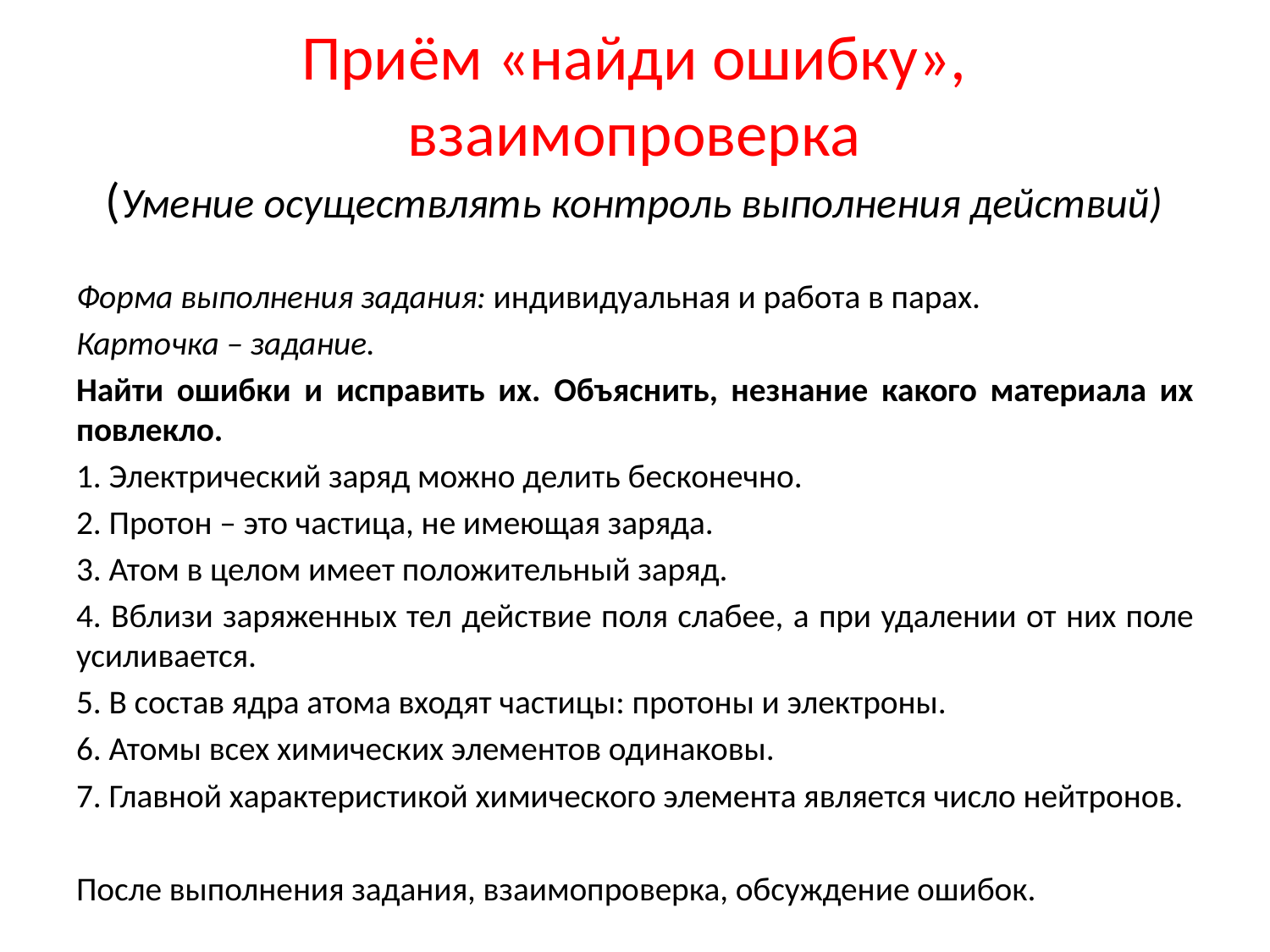

# Приём «найди ошибку», взаимопроверка (Умение осуществлять контроль выполнения действий)

Форма выполнения задания: индивидуальная и работа в парах.
Карточка – задание.
Найти ошибки и исправить их. Объяснить, незнание какого материала их повлекло.
1. Электрический заряд можно делить бесконечно.
2. Протон – это частица, не имеющая заряда.
3. Атом в целом имеет положительный заряд.
4. Вблизи заряженных тел действие поля слабее, а при удалении от них поле усиливается.
5. В состав ядра атома входят частицы: протоны и электроны.
6. Атомы всех химических элементов одинаковы.
7. Главной характеристикой химического элемента является число нейтронов.

После выполнения задания, взаимопроверка, обсуждение ошибок.